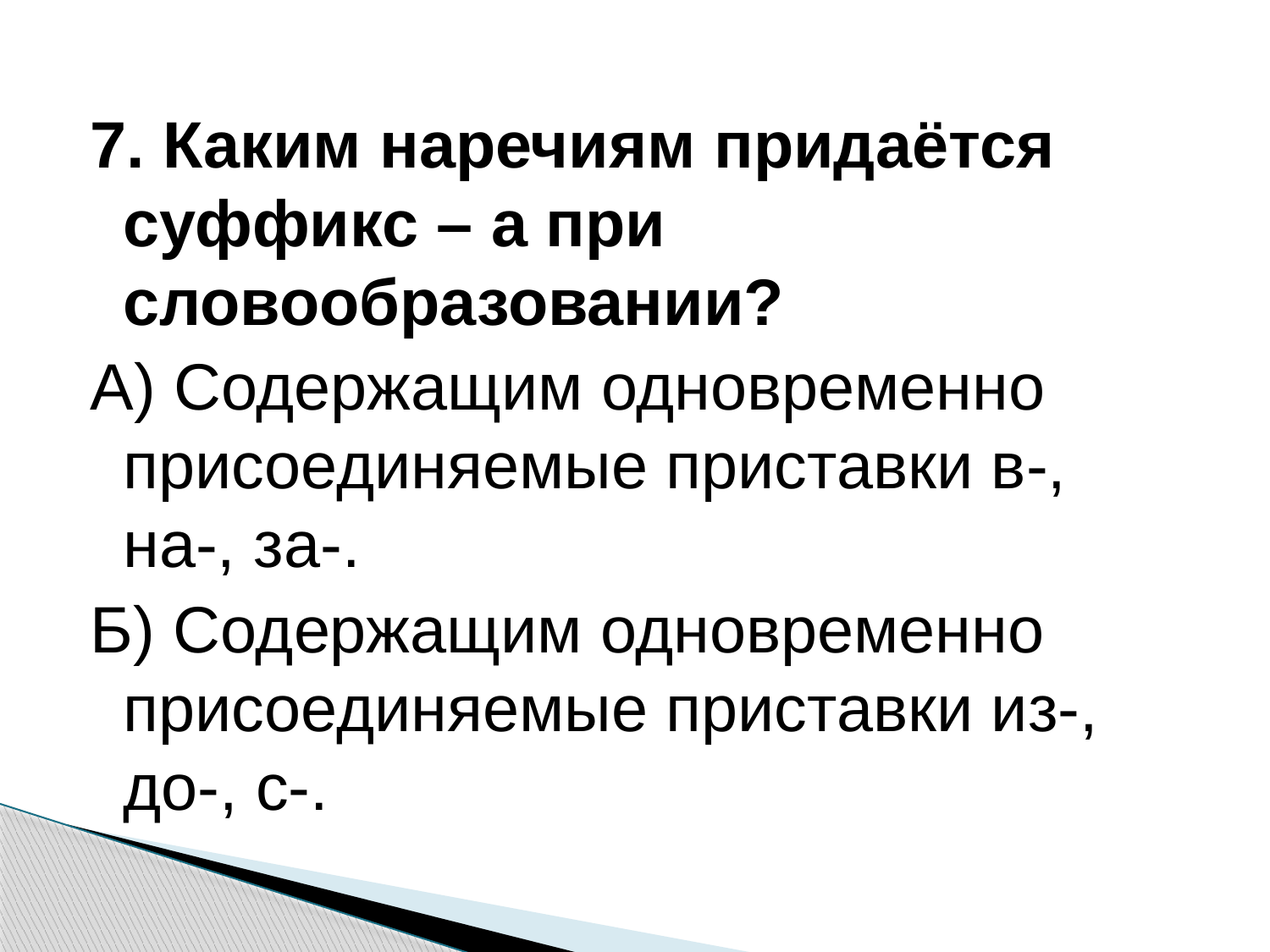

7. Каким наречиям придаётся суффикс – а при словообразовании?
А) Содержащим одновременно присоединяемые приставки в-, на-, за-.
Б) Содержащим одновременно присоединяемые приставки из-, до-, с-.